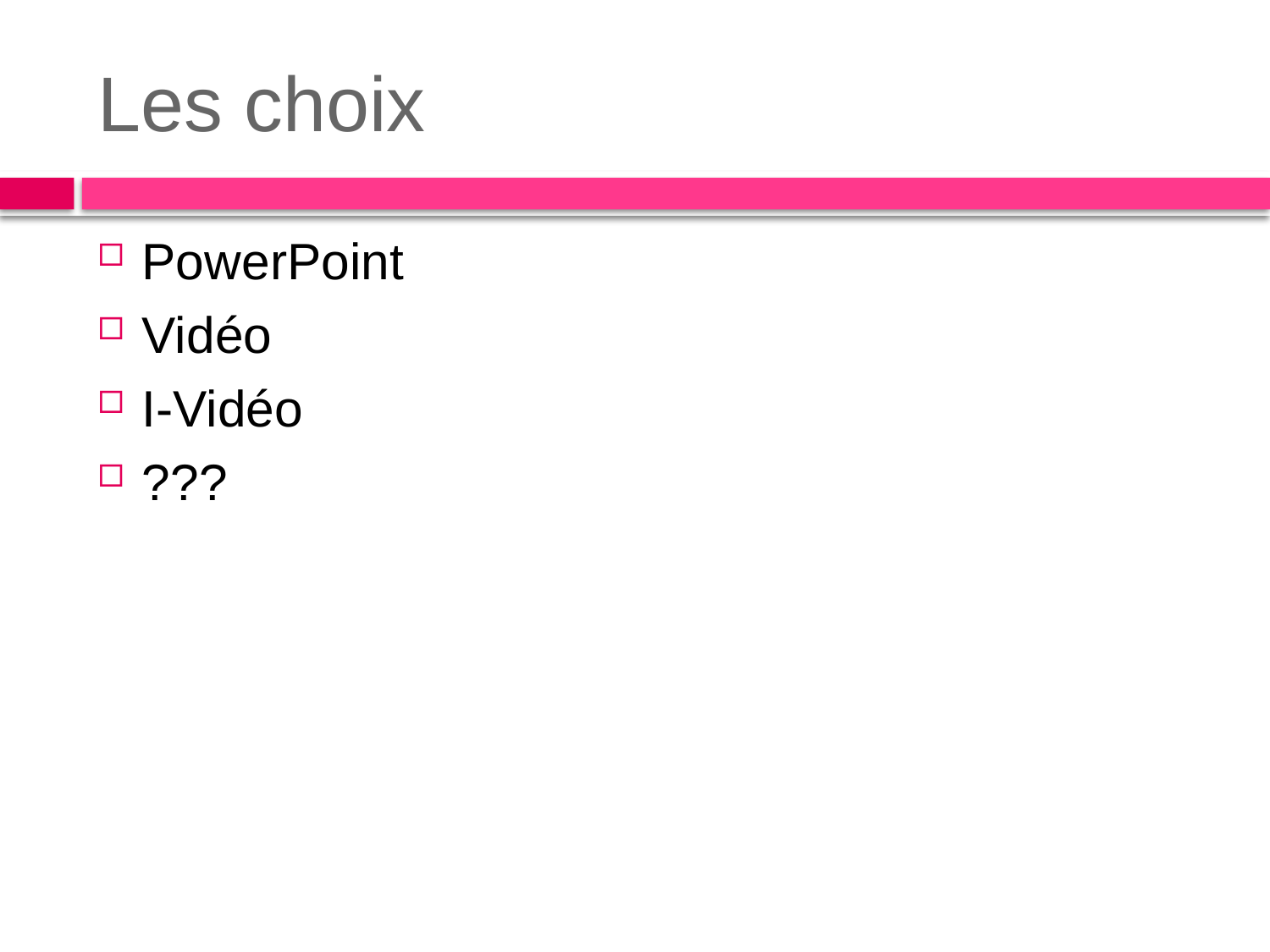

# Les choix
PowerPoint
Vidéo
I-Vidéo
???